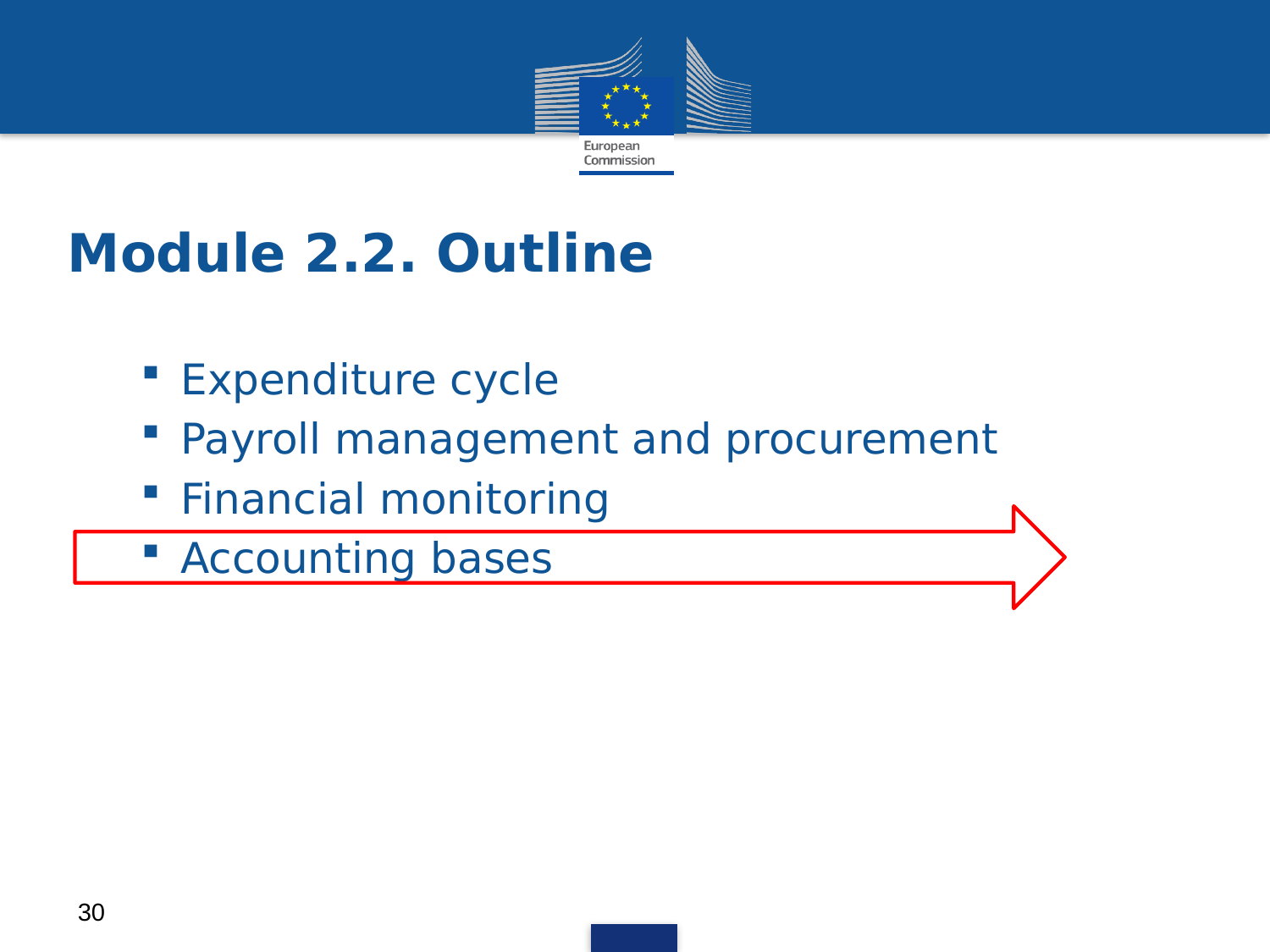

# Module 2.2. Outline
Expenditure cycle
Payroll management and procurement
Financial monitoring
Accounting bases

30